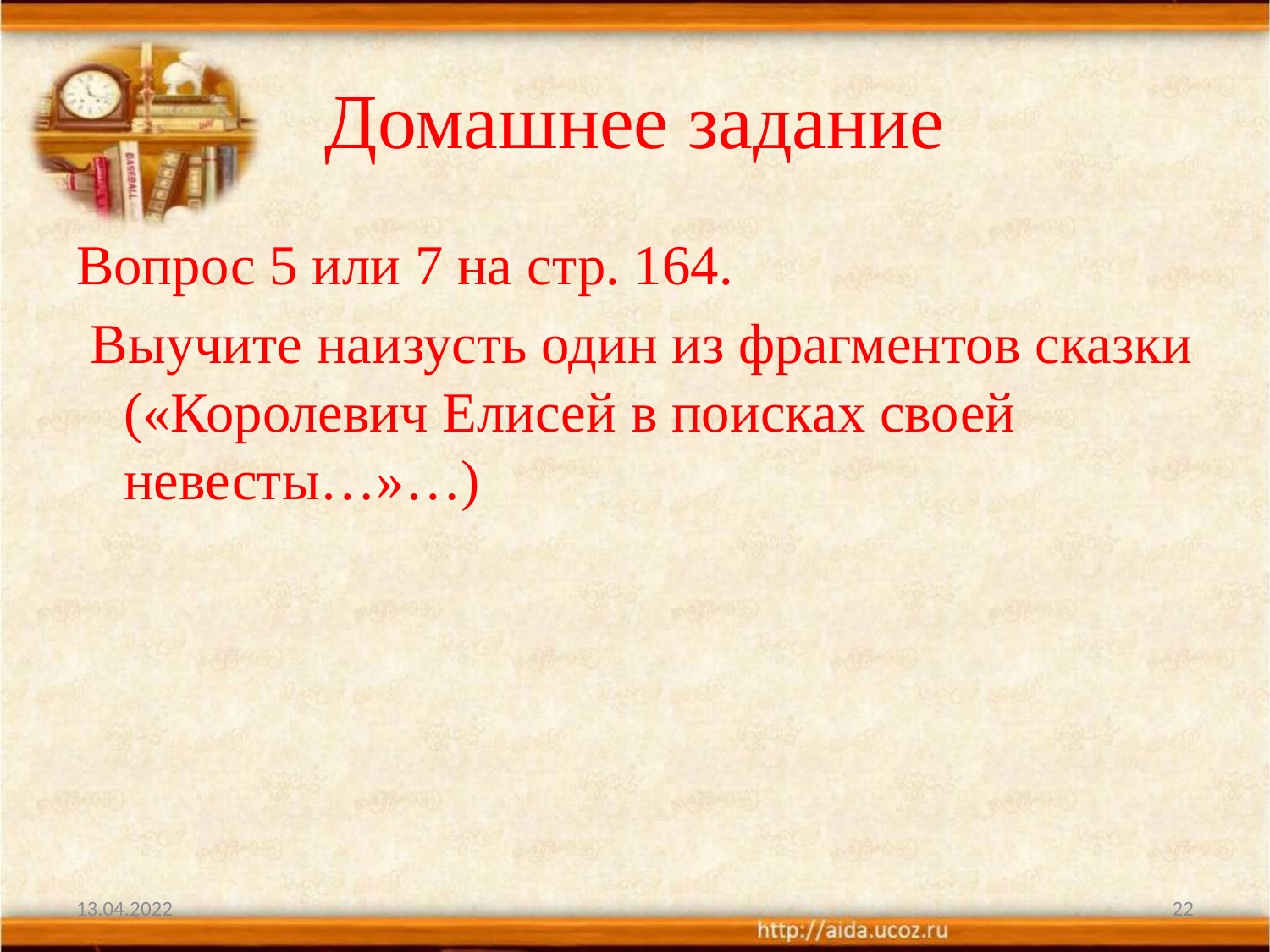

# Домашнее задание
Вопрос 5 или 7 на стр. 164.
 Выучите наизусть один из фрагментов сказки («Королевич Елисей в поисках своей невесты…»…)

13.04.2022
22